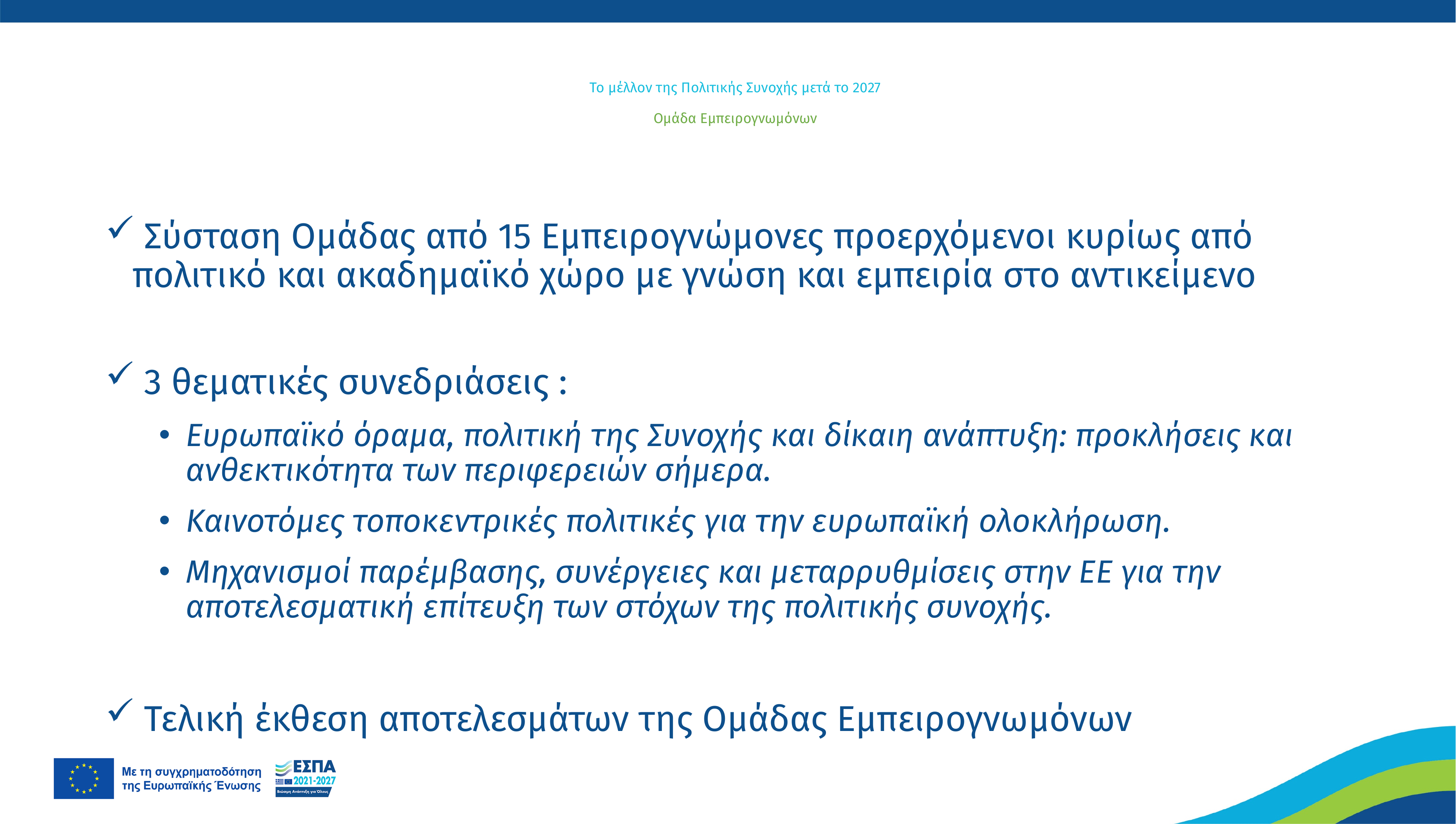

# Το μέλλον της Πολιτικής Συνοχής μετά το 2027 Ομάδα Εμπειρογνωμόνων
 Σύσταση Ομάδας από 15 Εμπειρογνώμονες προερχόμενοι κυρίως από  πολιτικό και ακαδημαϊκό χώρο με γνώση και εμπειρία στο αντικείμενο

 3 θεματικές συνεδριάσεις :
Ευρωπαϊκό όραμα, πολιτική της Συνοχής και δίκαιη ανάπτυξη: προκλήσεις και ανθεκτικότητα των περιφερειών σήμερα.
Καινοτόμες τοποκεντρικές πολιτικές για την ευρωπαϊκή ολοκλήρωση.
Μηχανισμοί παρέμβασης, συνέργειες και μεταρρυθμίσεις στην ΕΕ για την αποτελεσματική επίτευξη των στόχων της πολιτικής συνοχής.

 Τελική έκθεση αποτελεσμάτων της Ομάδας Εμπειρογνωμόνων